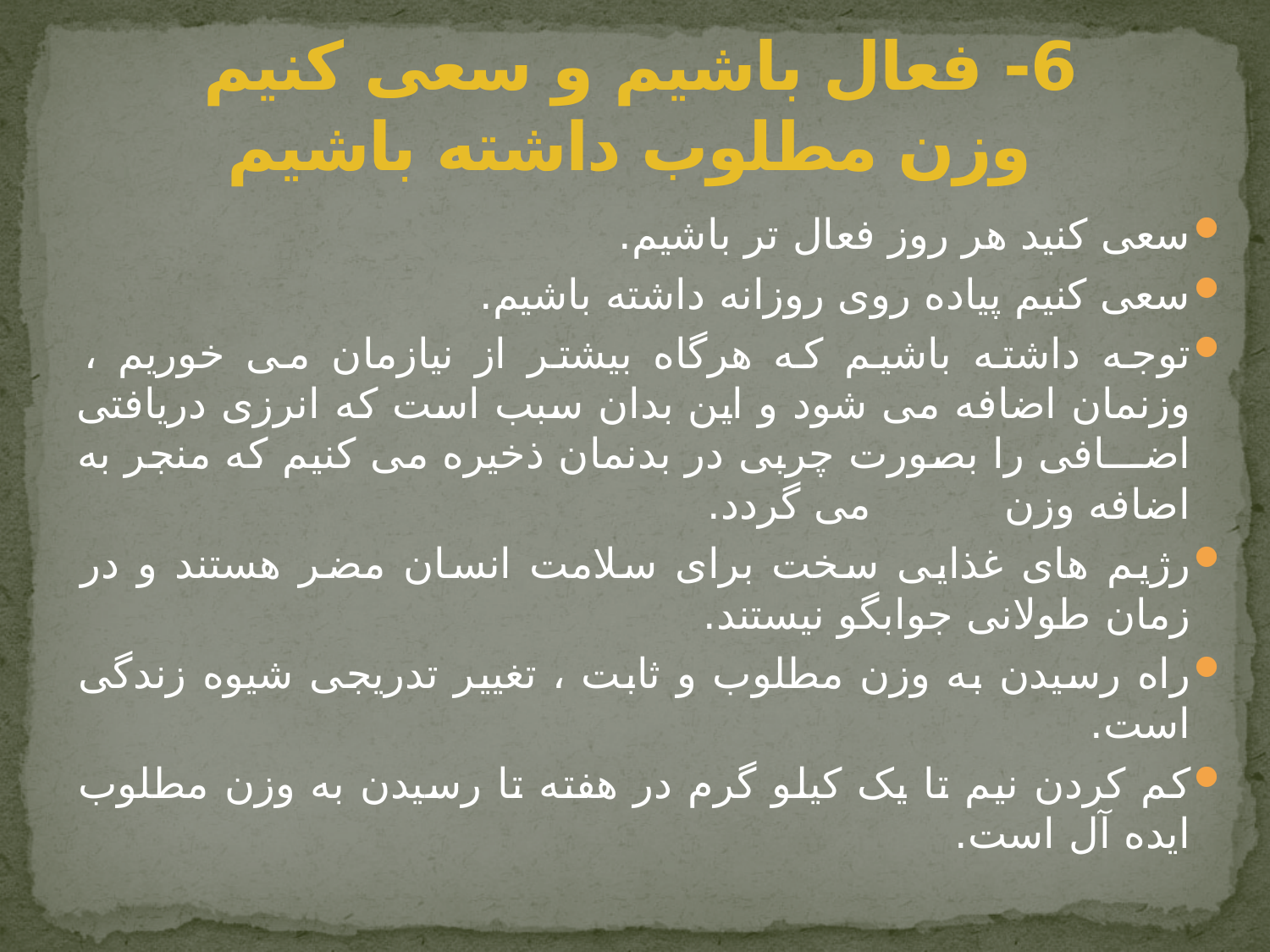

# 6- فعال باشیم و سعی کنیم وزن مطلوب داشته باشیم
سعی کنید هر روز فعال تر باشیم.
سعی کنیم پیاده روی روزانه داشته باشیم.
توجه داشته باشیم که هرگاه بیشتر از نیازمان می خوریم ، وزنمان اضافه می شود و این بدان سبب است که انرزی دریافتی اضـــافی را بصورت چربی در بدنمان ذخیره می کنیم که منجر به اضافه وزن          می گردد.
رژیم های غذایی سخت برای سلامت انسان مضر هستند و در زمان طولانی جوابگو نیستند.
راه رسیدن به وزن مطلوب و ثابت ، تغییر تدریجی شیوه زندگی است.
کم کردن نیم تا یک کیلو گرم در هفته تا رسیدن به وزن مطلوب ایده آل است.